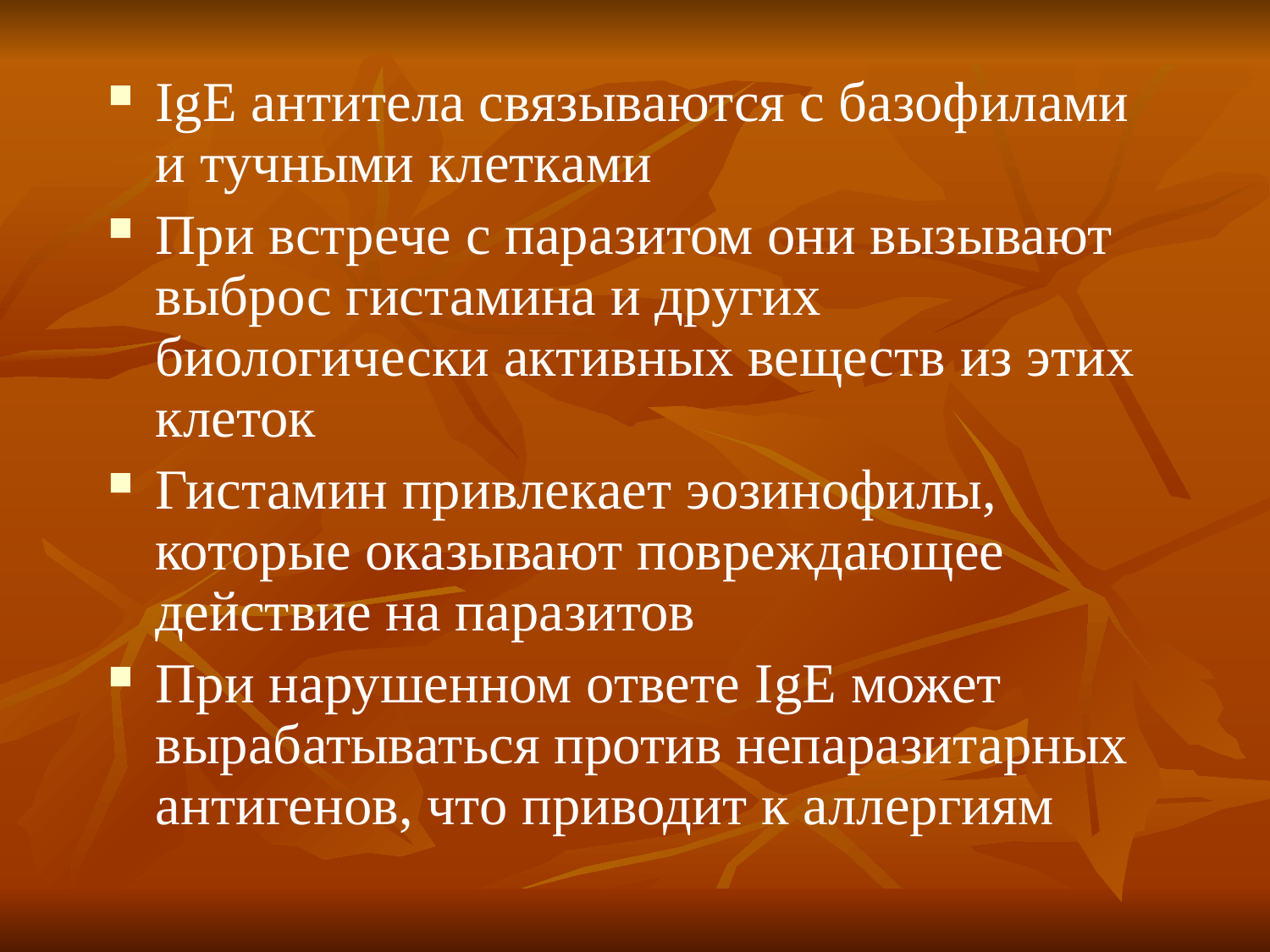

IgE антитела связываются с базофилами и тучными клетками
При встрече с паразитом они вызывают выброс гистамина и других биологически активных веществ из этих клеток
Гистамин привлекает эозинофилы, которые оказывают повреждающее действие на паразитов
При нарушенном ответе IgE может вырабатываться против непаразитарных антигенов, что приводит к аллергиям